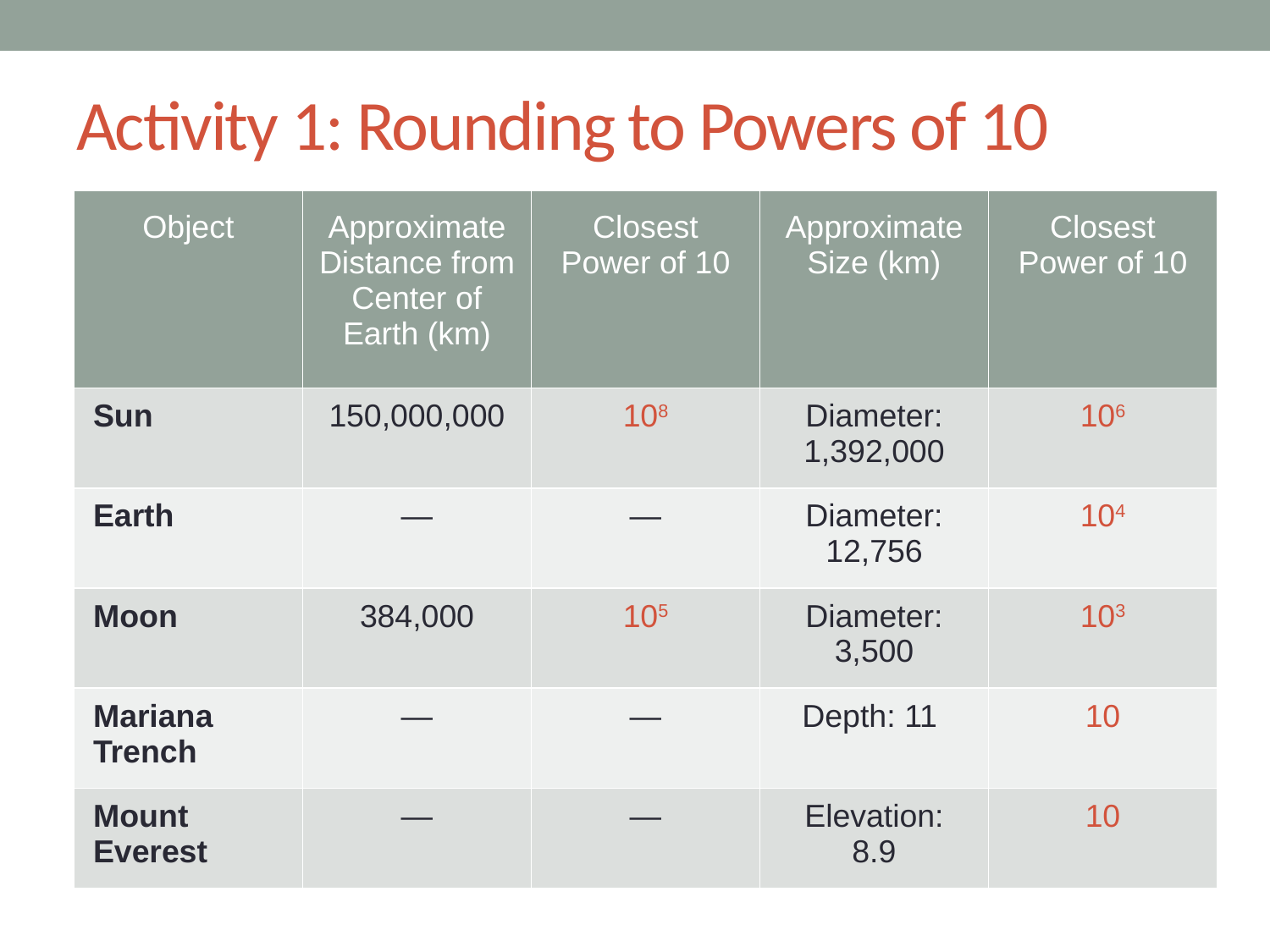

# Activity 1: Rounding to Powers of 10
| Object | Approximate Distance from Center of Earth (km) | Closest Power of 10 | Approximate Size (km) | Closest Power of 10 |
| --- | --- | --- | --- | --- |
| Sun | 150,000,000 | 108 | Diameter: 1,392,000 | 106 |
| Earth | — | — | Diameter: 12,756 | 104 |
| Moon | 384,000 | 105 | Diameter: 3,500 | 103 |
| Mariana Trench | — | — | Depth: 11 | 10 |
| Mount Everest | — | — | Elevation: 8.9 | 10 |